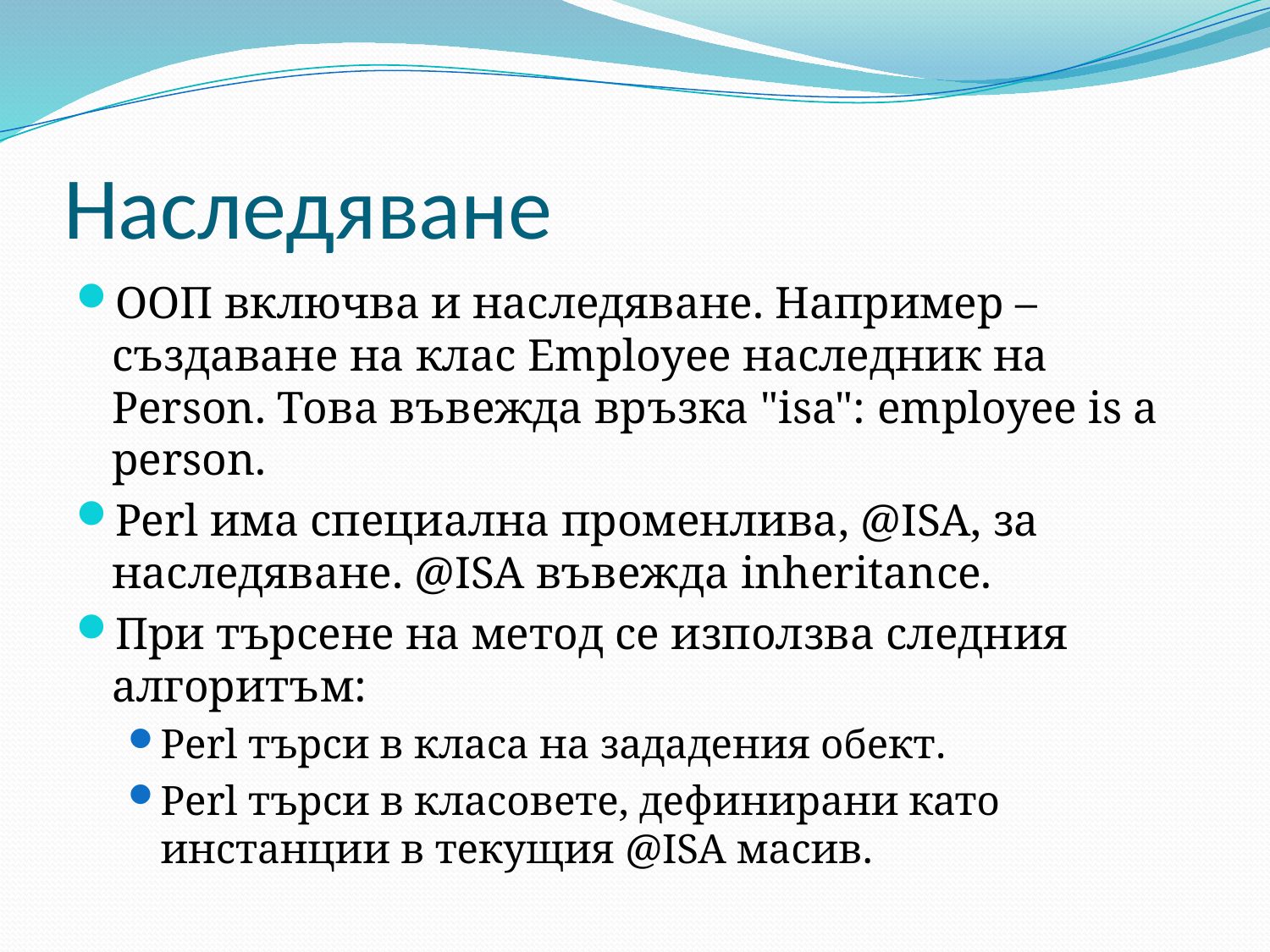

# Наследяване
ООП включва и наследяване. Например – създаване на клас Employee наследник на Person. Това въвежда връзка "isa": employee is a person.
Perl има специална променлива, @ISA, за наследяване. @ISA въвежда inheritance.
При търсене на метод се използва следния алгоритъм:
Perl търси в класа на зададения обект.
Perl търси в класовете, дефинирани като инстанции в текущия @ISA масив.